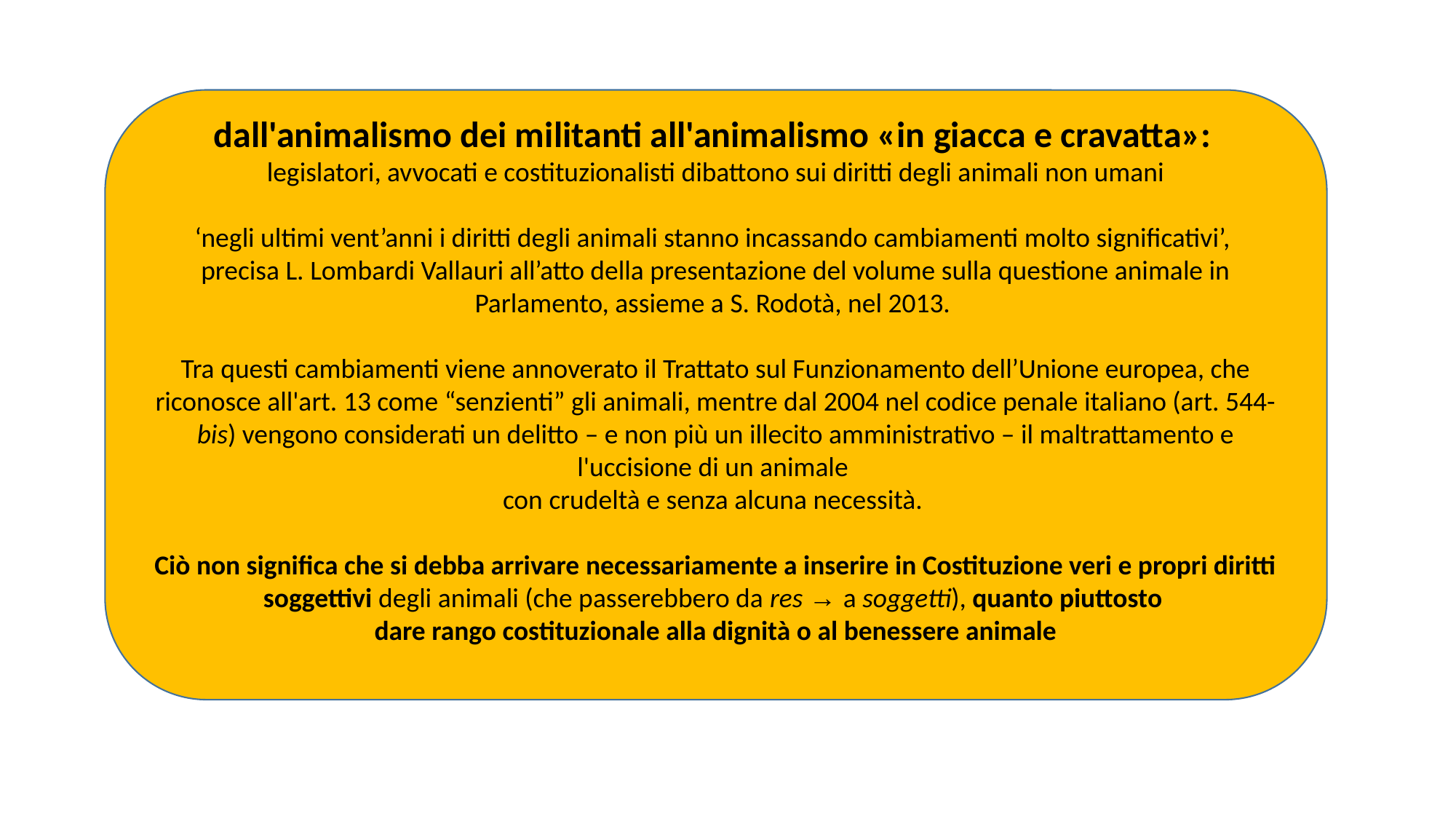

dall'animalismo dei militanti all'animalismo «in giacca e cravatta»:
legislatori, avvocati e costituzionalisti dibattono sui diritti degli animali non umani

‘negli ultimi vent’anni i diritti degli animali stanno incassando cambiamenti molto significativi’,
precisa L. Lombardi Vallauri all’atto della presentazione del volume sulla questione animale in Parlamento, assieme a S. Rodotà, nel 2013.

Tra questi cambiamenti viene annoverato il Trattato sul Funzionamento dell’Unione europea, che riconosce all'art. 13 come “senzienti” gli animali, mentre dal 2004 nel codice penale italiano (art. 544-bis) vengono considerati un delitto – e non più un illecito amministrativo – il maltrattamento e l'uccisione di un animale
con crudeltà e senza alcuna necessità.

Ciò non significa che si debba arrivare necessariamente a inserire in Costituzione veri e propri diritti soggettivi degli animali (che passerebbero da res → a soggetti), quanto piuttosto
dare rango costituzionale alla dignità o al benessere animale